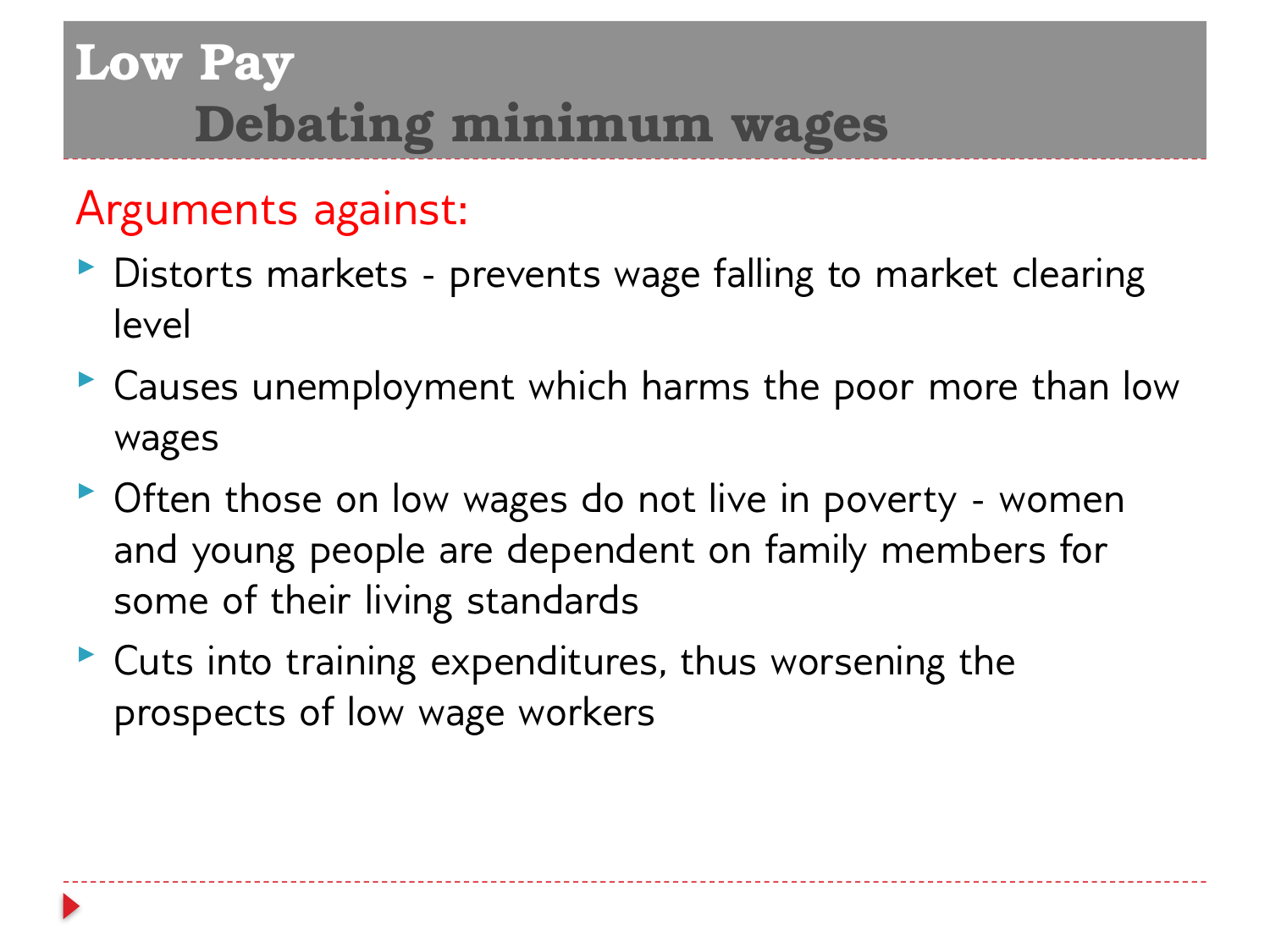

# Low Pay Debating minimum wages
Arguments against:
Distorts markets - prevents wage falling to market clearing level
Causes unemployment which harms the poor more than low wages
Often those on low wages do not live in poverty - women and young people are dependent on family members for some of their living standards
Cuts into training expenditures, thus worsening the prospects of low wage workers